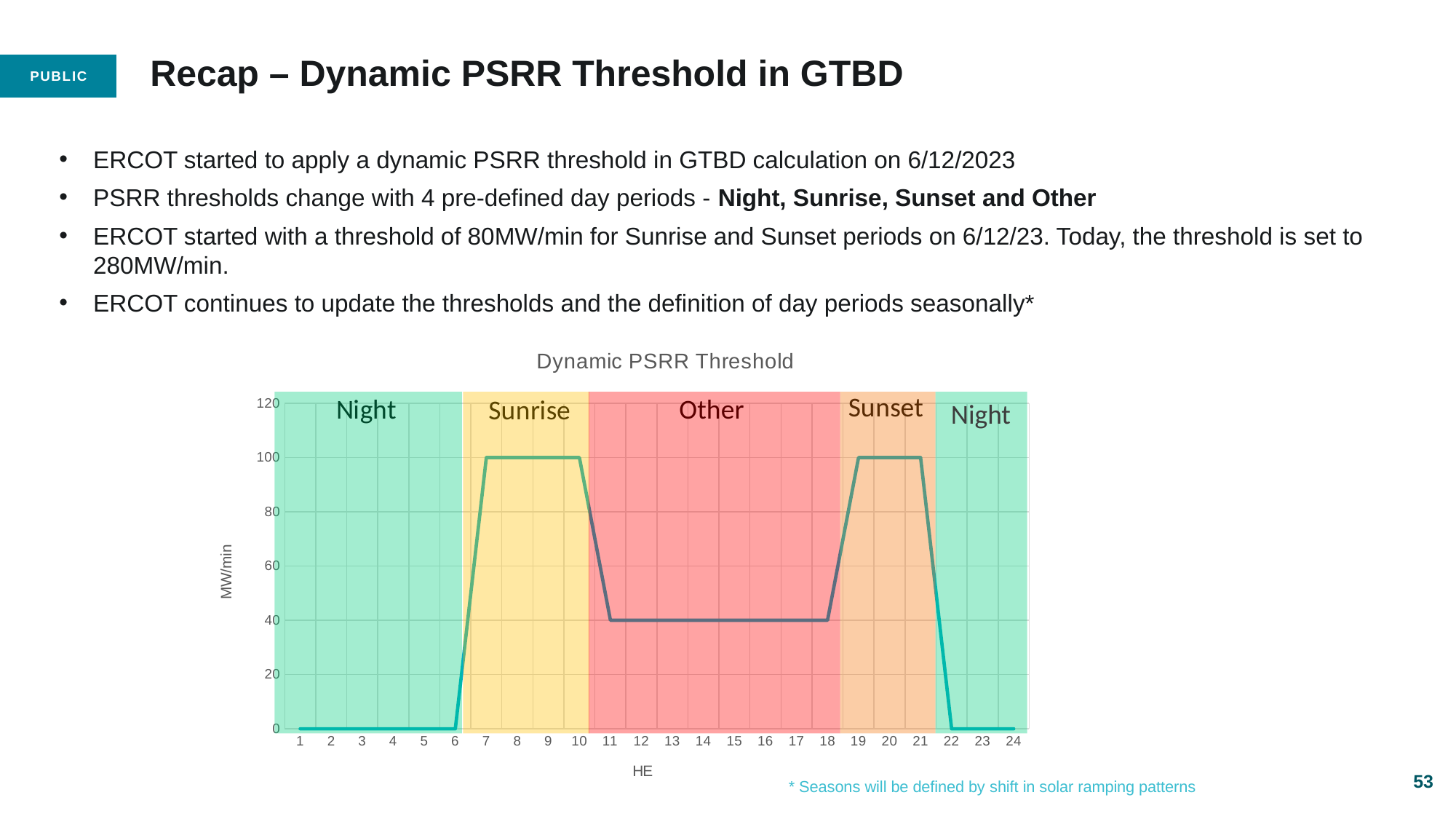

# Recap – Dynamic PSRR Threshold in GTBD
ERCOT started to apply a dynamic PSRR threshold in GTBD calculation on 6/12/2023
PSRR thresholds change with 4 pre-defined day periods - Night, Sunrise, Sunset and Other
ERCOT started with a threshold of 80MW/min for Sunrise and Sunset periods on 6/12/23. Today, the threshold is set to 280MW/min.
ERCOT continues to update the thresholds and the definition of day periods seasonally*

### Chart: Dynamic PSRR Threshold

| Category |  |
|---|---|

Night
53
* Seasons will be defined by shift in solar ramping patterns